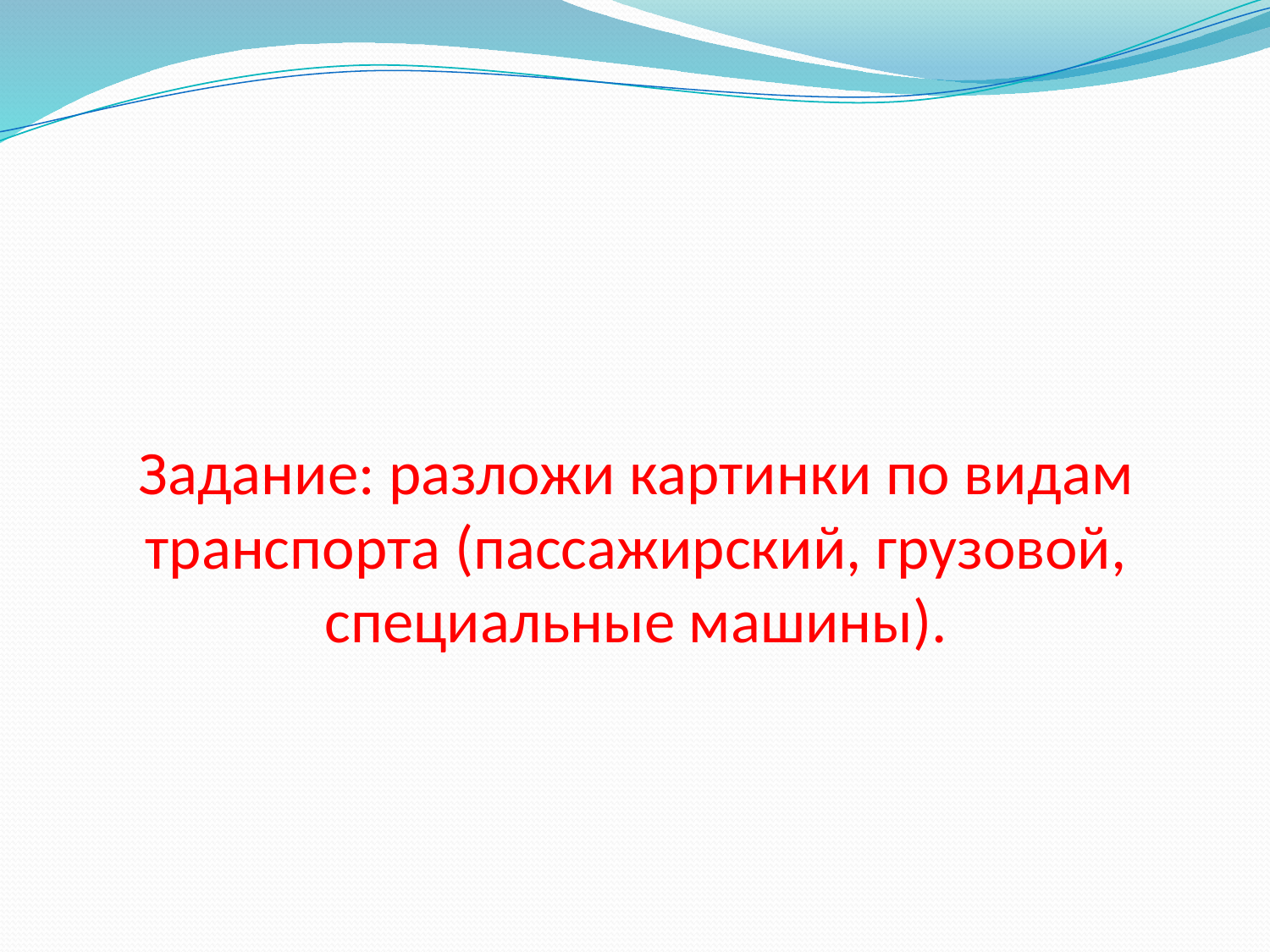

# Задание: разложи картинки по видам транспорта (пассажирский, грузовой, специальные машины).